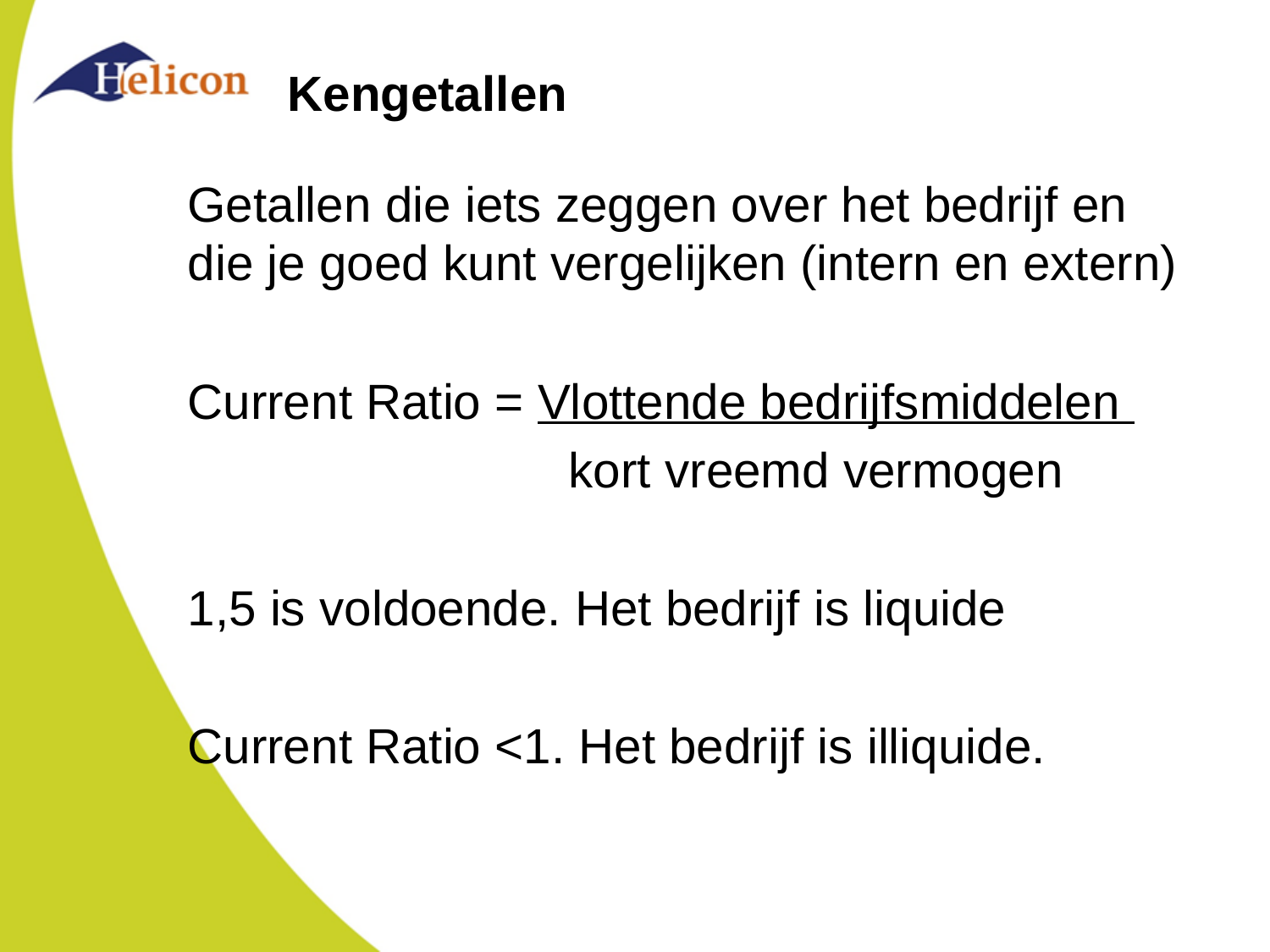

# Kengetallen
Getallen die iets zeggen over het bedrijf en die je goed kunt vergelijken (intern en extern)

Current Ratio = Vlottende bedrijfsmiddelen
			kort vreemd vermogen

1,5 is voldoende. Het bedrijf is liquide

Current Ratio <1. Het bedrijf is illiquide.